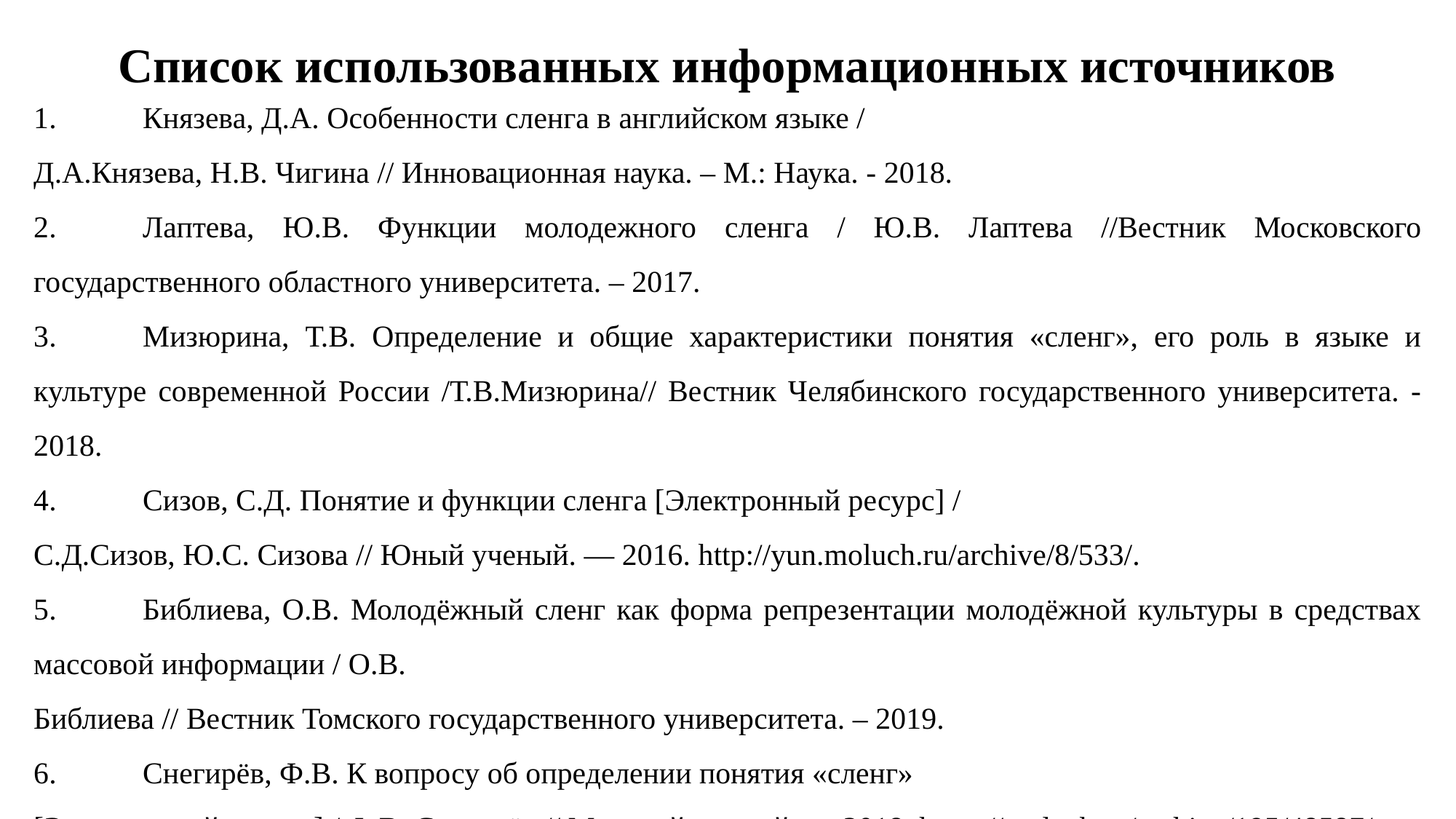

Список использованных информационных источников
1.	Князева, Д.А. Особенности сленга в английском языке /
Д.А.Князева, Н.В. Чигина // Инновационная наука. – М.: Наука. - 2018.
2.	Лаптева, Ю.В. Функции молодежного сленга / Ю.В. Лаптева //Вестник Московского государственного областного университета. – 2017.
3.	Мизюрина, Т.В. Определение и общие характеристики понятия «сленг», его роль в языке и культуре современной России /Т.В.Мизюрина// Вестник Челябинского государственного университета. -2018.
4.	Сизов, С.Д. Понятие и функции сленга [Электронный ресурс] /
С.Д.Сизов, Ю.С. Сизова // Юный ученый. — 2016. http://yun.moluch.ru/archive/8/533/.
5.	Библиева, О.В. Молодёжный сленг как форма репрезентации молодёжной культуры в средствах массовой информации / О.В.
Библиева // Вестник Томского государственного университета. – 2019.
6.	Снегирёв, Ф.В. К вопросу об определении понятия «сленг»
[Электронный ресурс] / Ф.В. Снегирёв // Молодой ученый. — 2018. https://moluch.ru/archive/195/48587/.